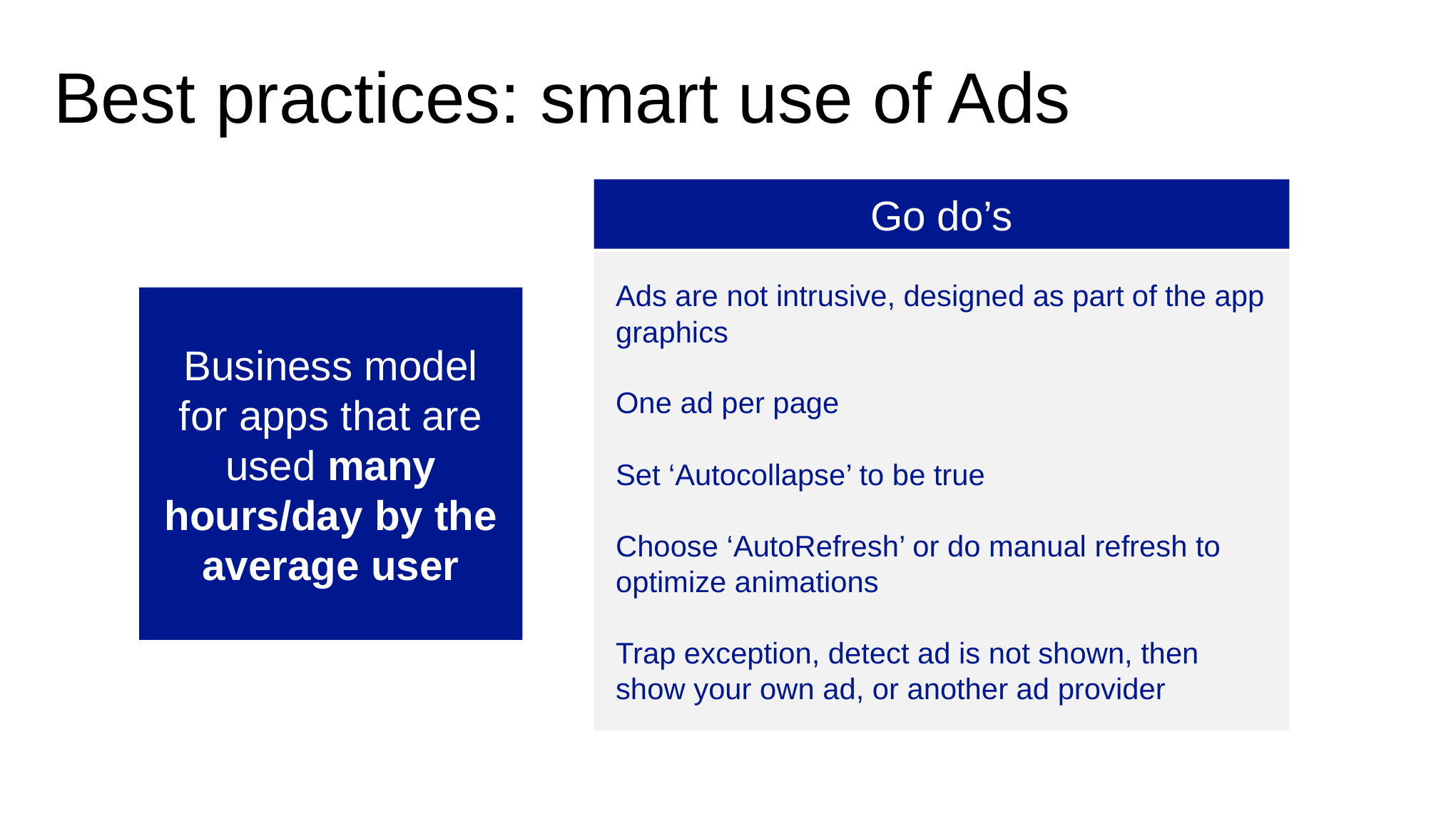

# Best practices: smart use of Ads
Go do’s
Ads are not intrusive, designed as part of the app graphics

One ad per page

Set ‘Autocollapse’ to be true

Choose ‘AutoRefresh’ or do manual refresh to optimize animations

Trap exception, detect ad is not shown, then show your own ad, or another ad provider
Business model for apps that are used many hours/day by the average user